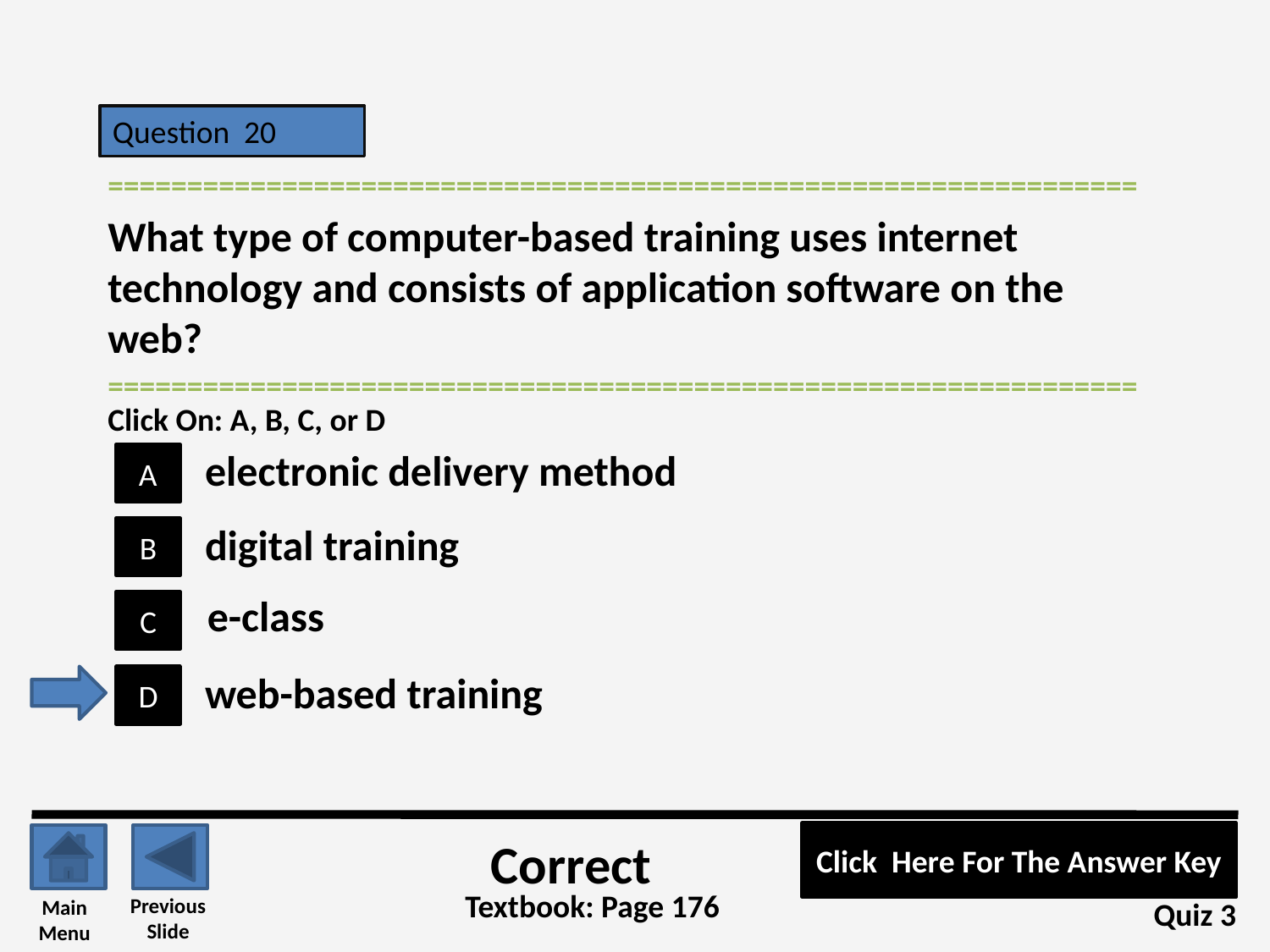

Question  20
=================================================================
What type of computer-based training uses internet technology and consists of application software on the web?
=================================================================
Click On: A, B, C, or D

electronic delivery method
A

digital training
B
e-class
C

web-based training

D
Click  Here For The Answer Key

Correct
Textbook: Page 176
Previous
Slide
Main
Menu
Quiz 3